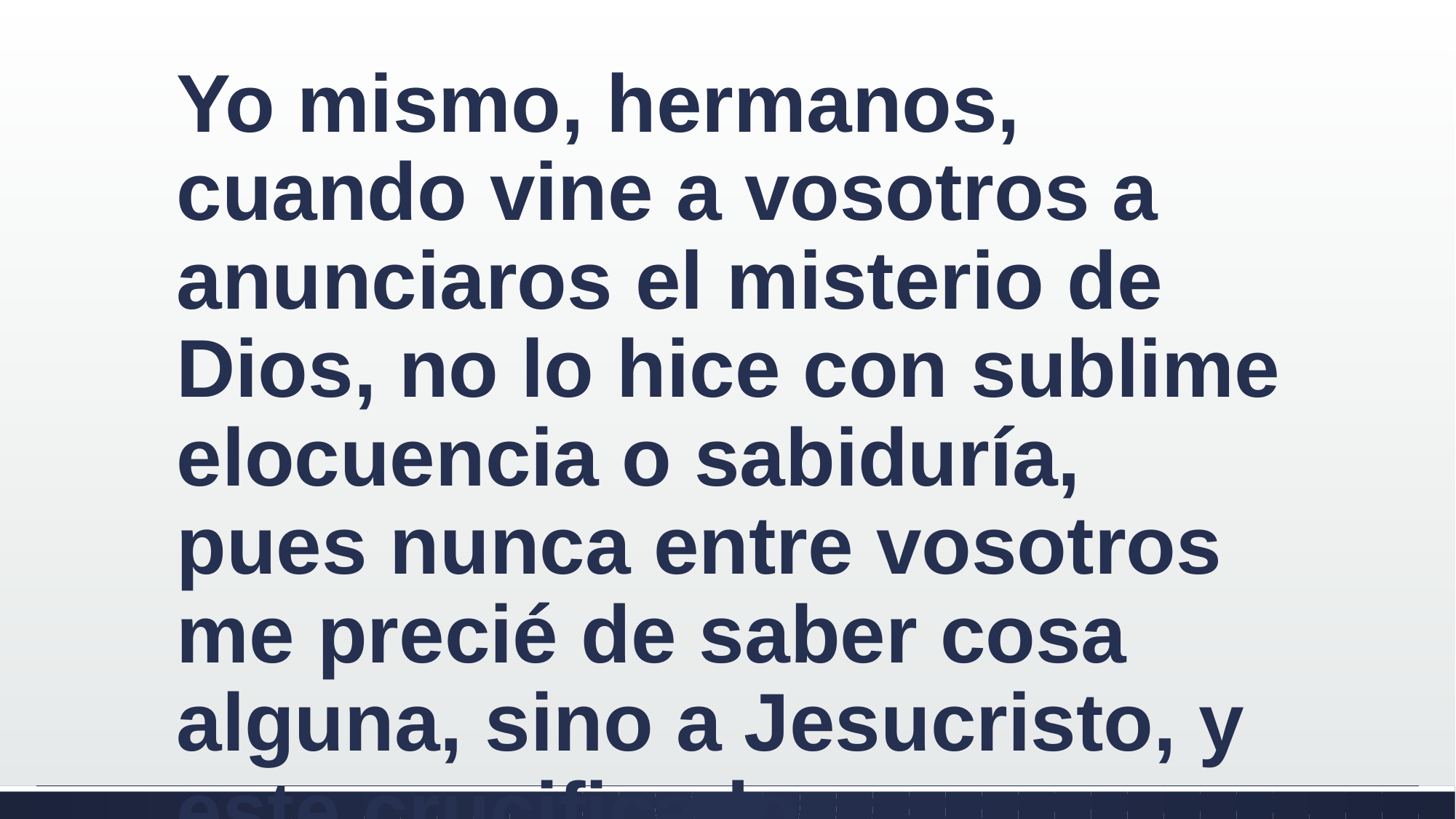

#
Yo mismo, hermanos, cuando vine a vosotros a anunciaros el misterio de Dios, no lo hice con sublime elocuencia o sabiduría, pues nunca entre vosotros me precié de saber cosa alguna, sino a Jesucristo, y este crucificado.